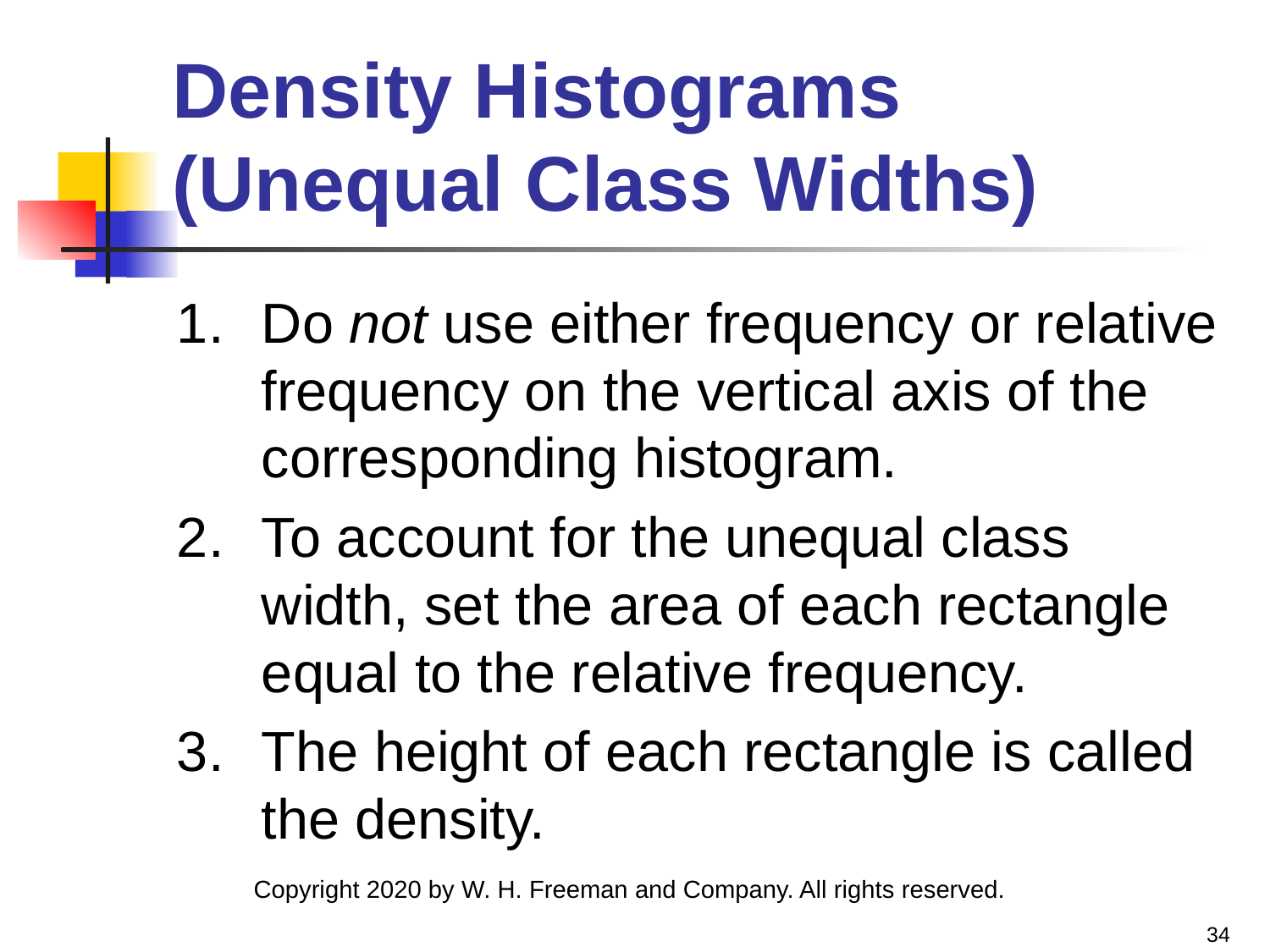

# Density Histograms (Unequal Class Widths)
Do not use either frequency or relative frequency on the vertical axis of the corresponding histogram.
To account for the unequal class width, set the area of each rectangle equal to the relative frequency.
The height of each rectangle is called the density.